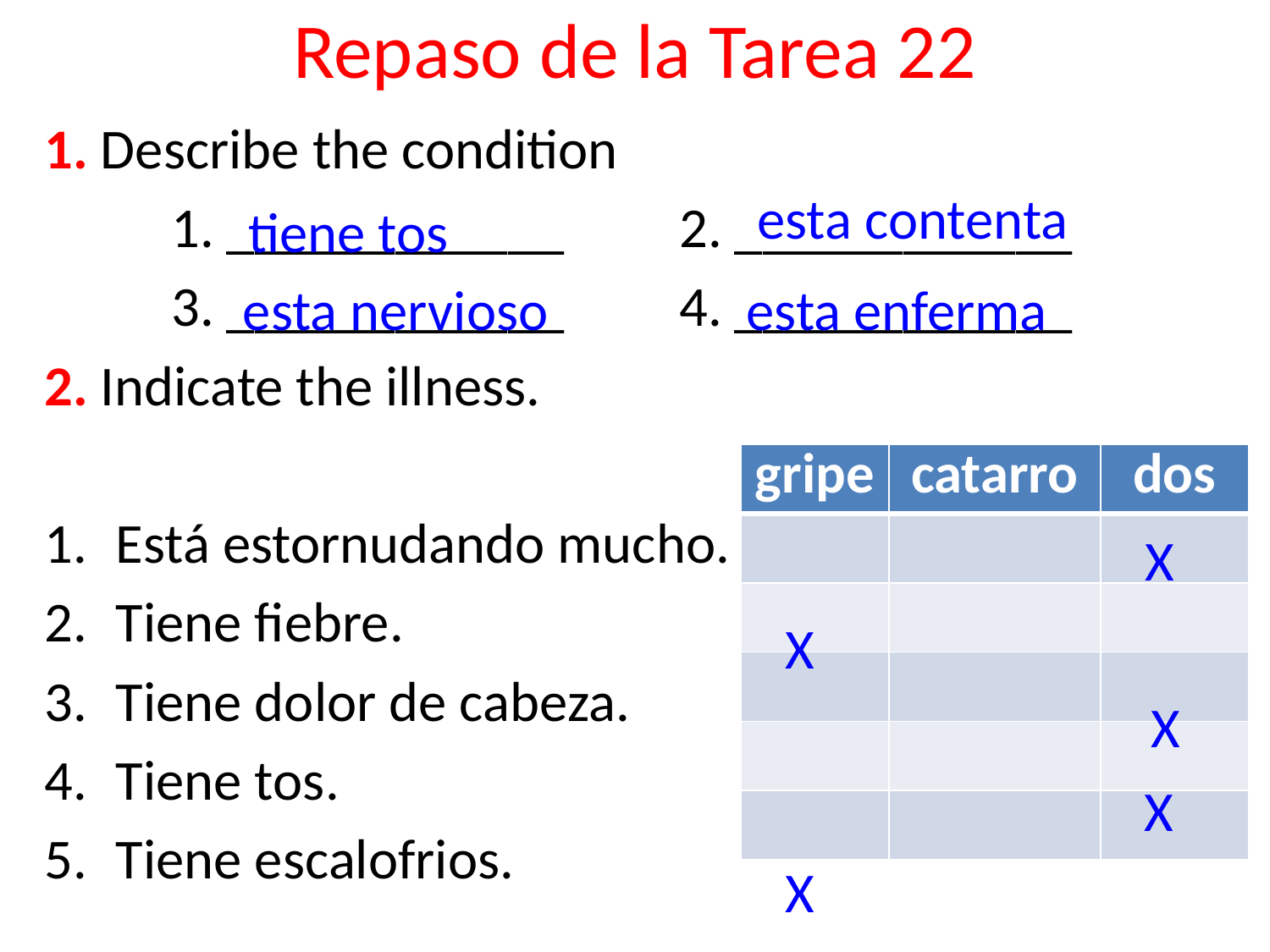

# Repaso de la Tarea 22
1. Describe the condition
	1. ____________	2. ____________
	3. ____________	4. ____________
2. Indicate the illness.

Está estornudando mucho.
Tiene fiebre.
Tiene dolor de cabeza.
Tiene tos.
Tiene escalofrios.
 esta contenta
 tiene tos
 esta nervioso
 esta enferma
| gripe | catarro | dos |
| --- | --- | --- |
|  |  |  |
|  |  |  |
|  |  |  |
|  |  |  |
|  |  |  |
X
X
X
X
X